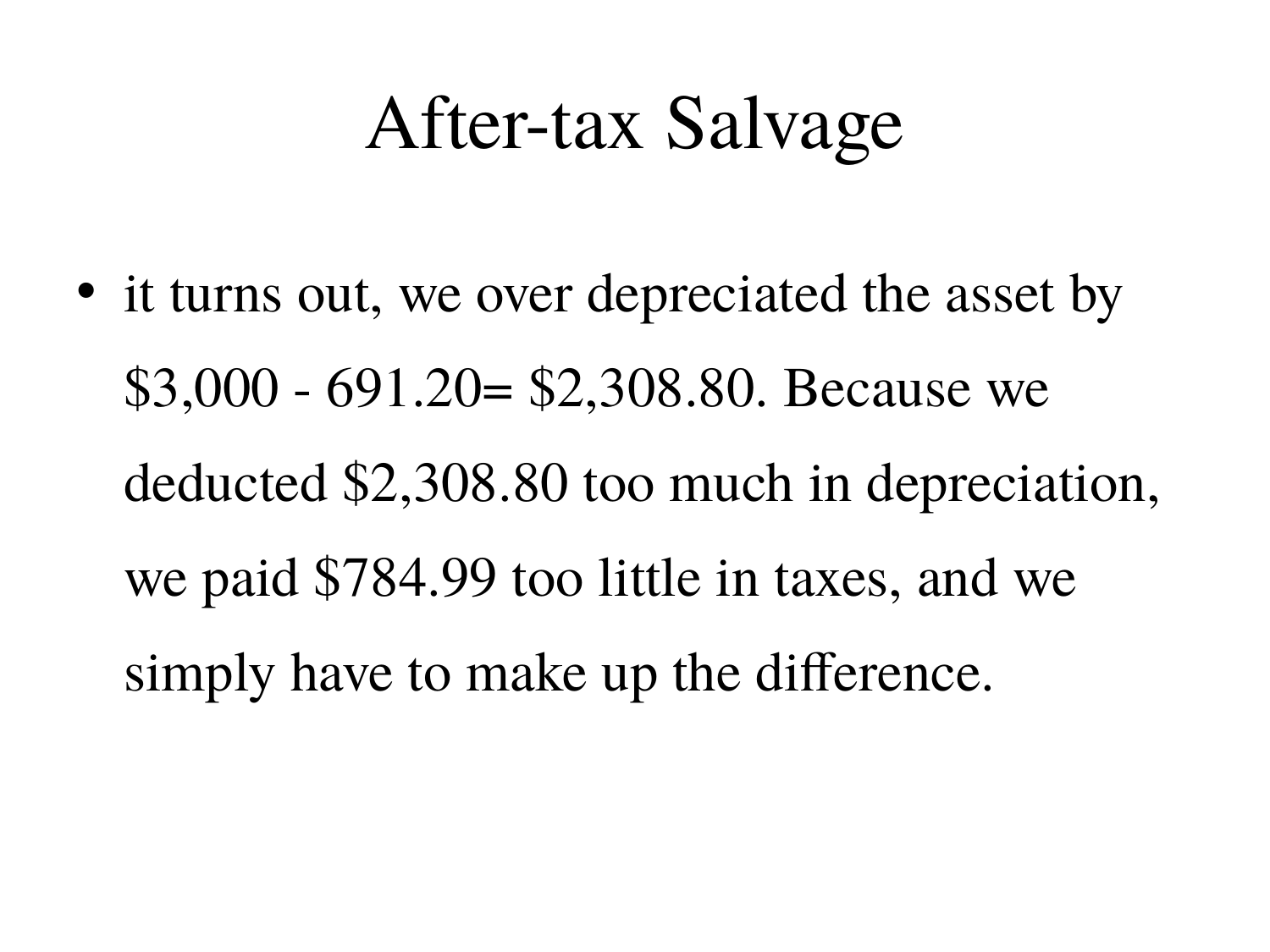

# After-tax Salvage
it turns out, we over depreciated the asset by $3,000 - 691.20= $2,308.80. Because we deducted $2,308.80 too much in depreciation, we paid $784.99 too little in taxes, and we simply have to make up the difference.